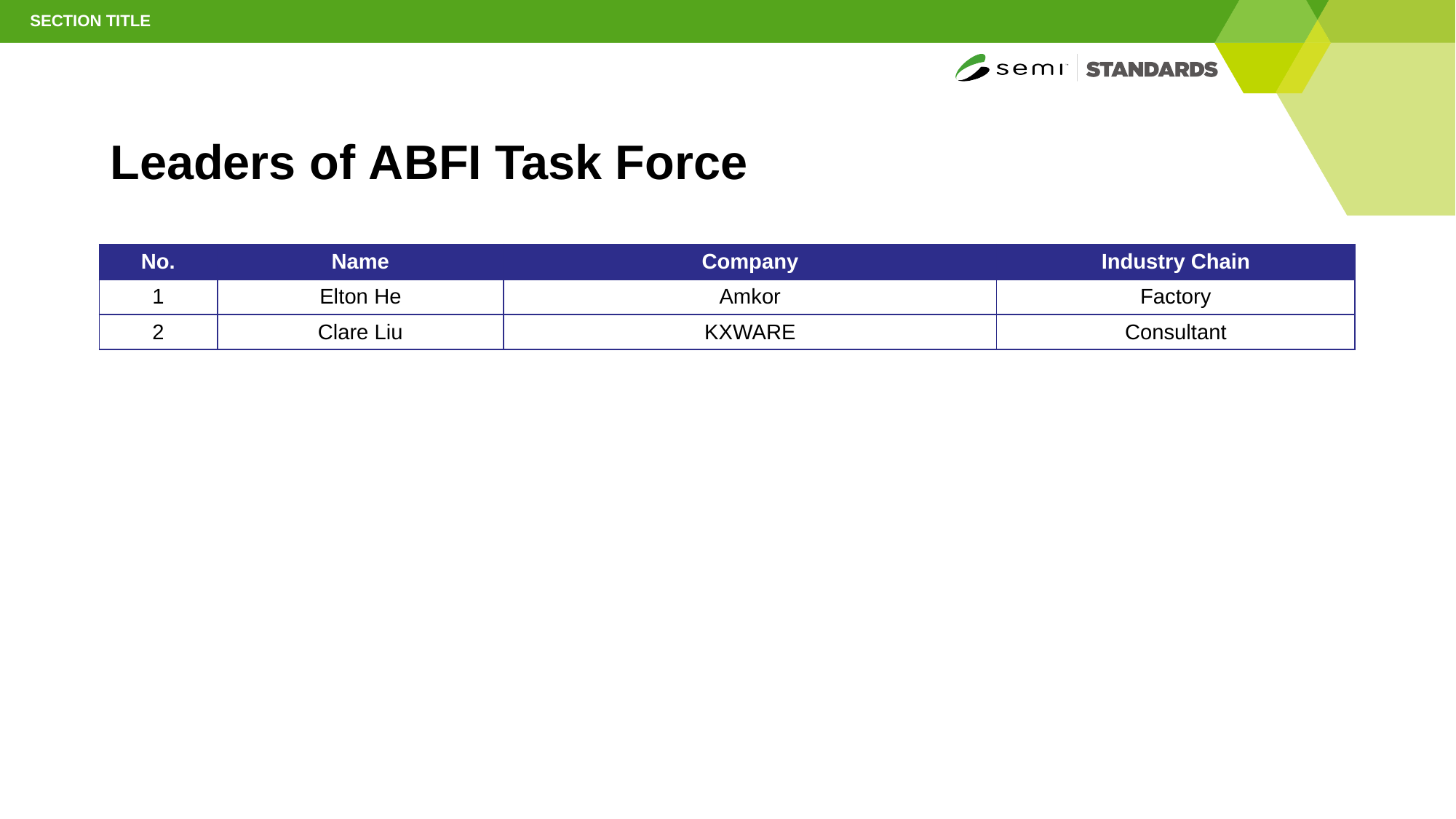

SECTION TITLE
# Leaders of ABFI Task Force

| No. | Name | Company | Industry Chain |
| --- | --- | --- | --- |
| 1 | Elton He | Amkor | Factory |
| 2 | Clare Liu | KXWARE | Consultant |

3